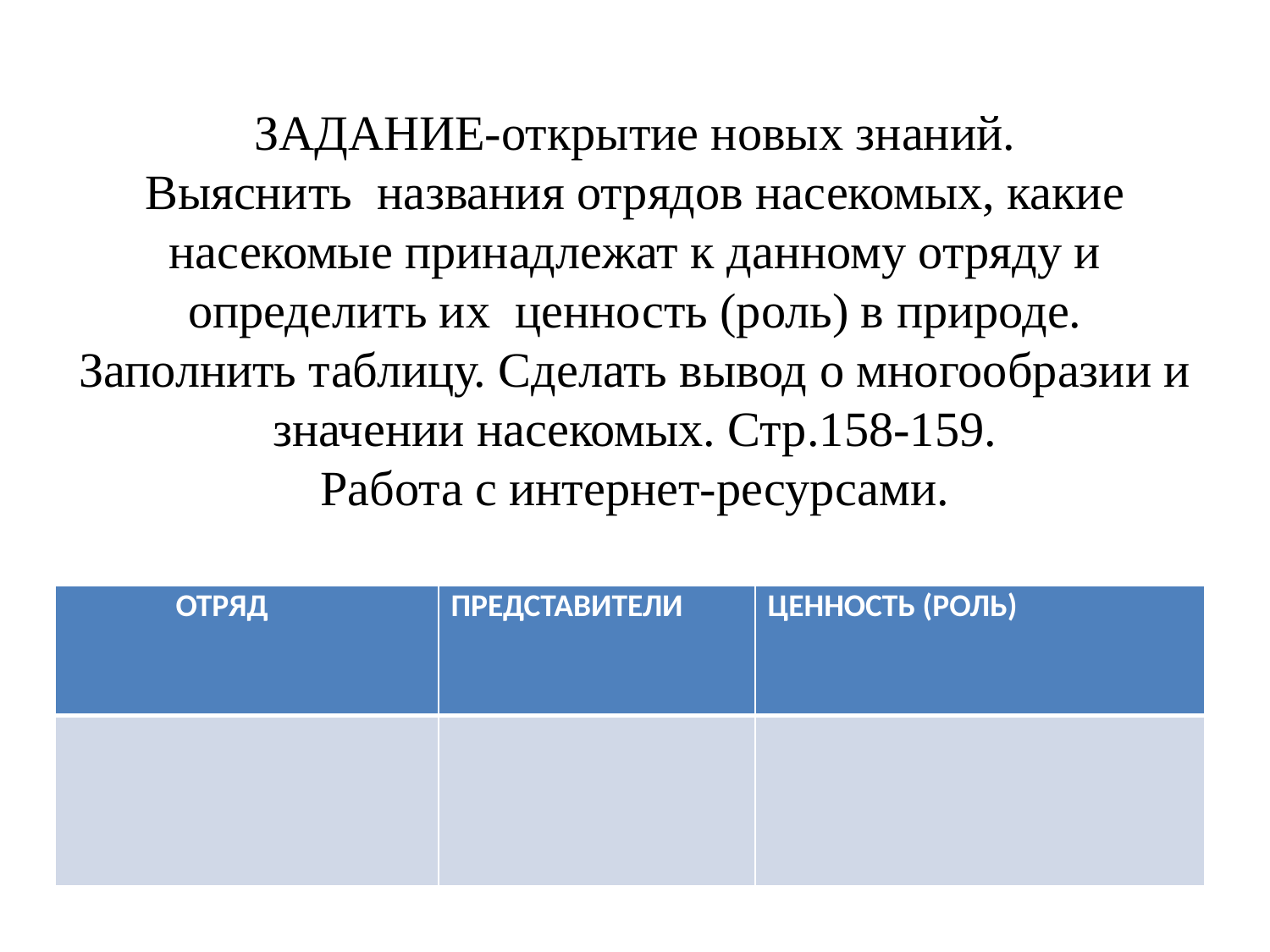

# ЗАДАНИЕ-открытие новых знаний. Выяснить  названия отрядов насекомых, какие насекомые принадлежат к данному отряду и определить их  ценность (роль) в природе. Заполнить таблицу. Сделать вывод о многообразии и значении насекомых. Стр.158-159. Работа с интернет-ресурсами.
| ОТРЯД | ПРЕДСТАВИТЕЛИ | ЦЕННОСТЬ (РОЛЬ) |
| --- | --- | --- |
|  |  |  |